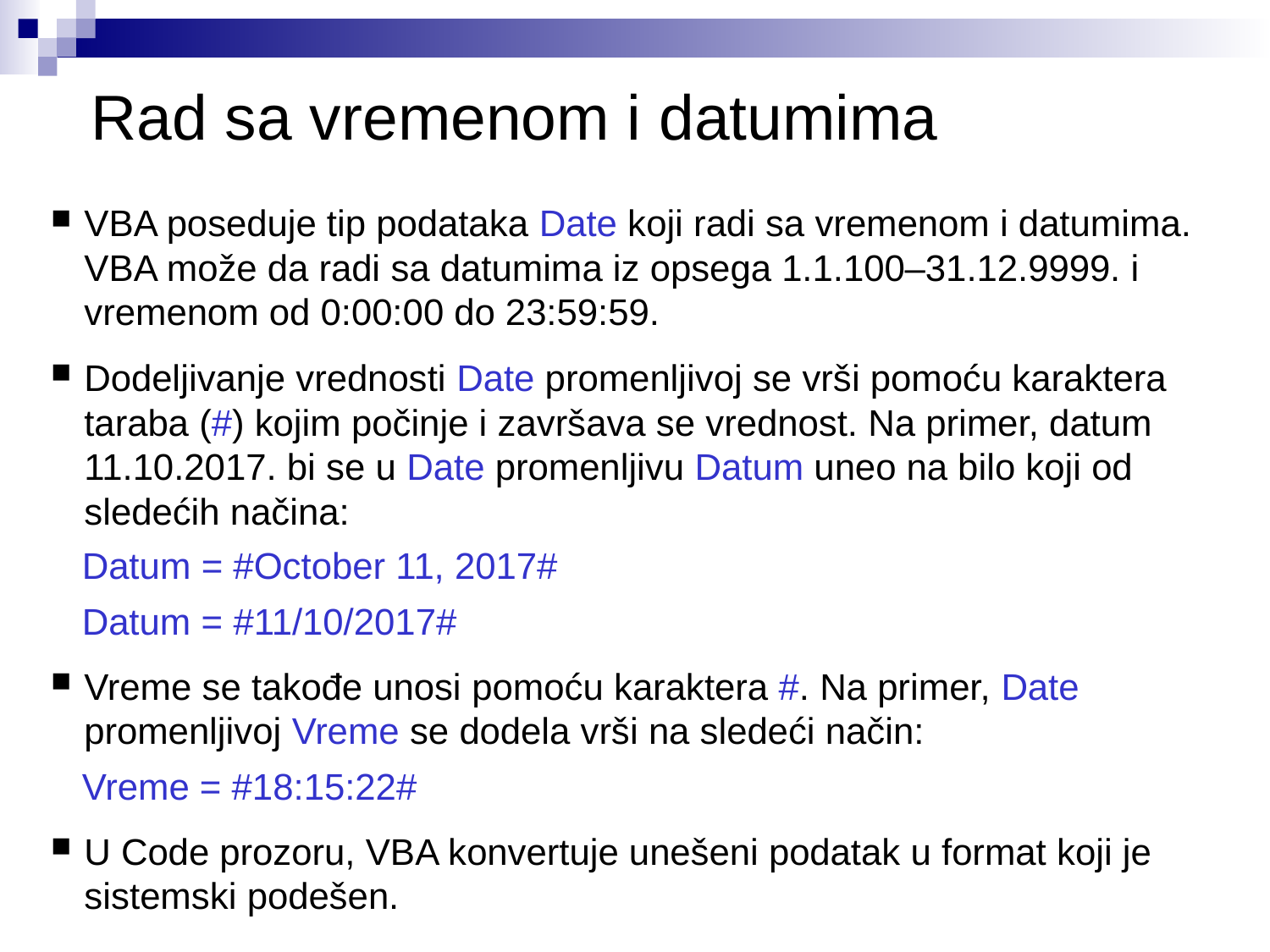

# Rad sa vremenom i datumima
VBA poseduje tip podataka Date koji radi sa vremenom i datumima. VBA može da radi sa datumima iz opsega 1.1.100–31.12.9999. i vremenom od 0:00:00 do 23:59:59.
Dodeljivanje vrednosti Date promenljivoj se vrši pomoću karaktera taraba (#) kojim počinje i završava se vrednost. Na primer, datum 11.10.2017. bi se u Date promenljivu Datum uneo na bilo koji od sledećih načina:
   Datum = #October 11, 2017#
   Datum = #11/10/2017#
Vreme se takođe unosi pomoću karaktera #. Na primer, Date promenljivoj Vreme se dodela vrši na sledeći način:
   Vreme = #18:15:22#
U Code prozoru, VBA konvertuje unešeni podatak u format koji je sistemski podešen.